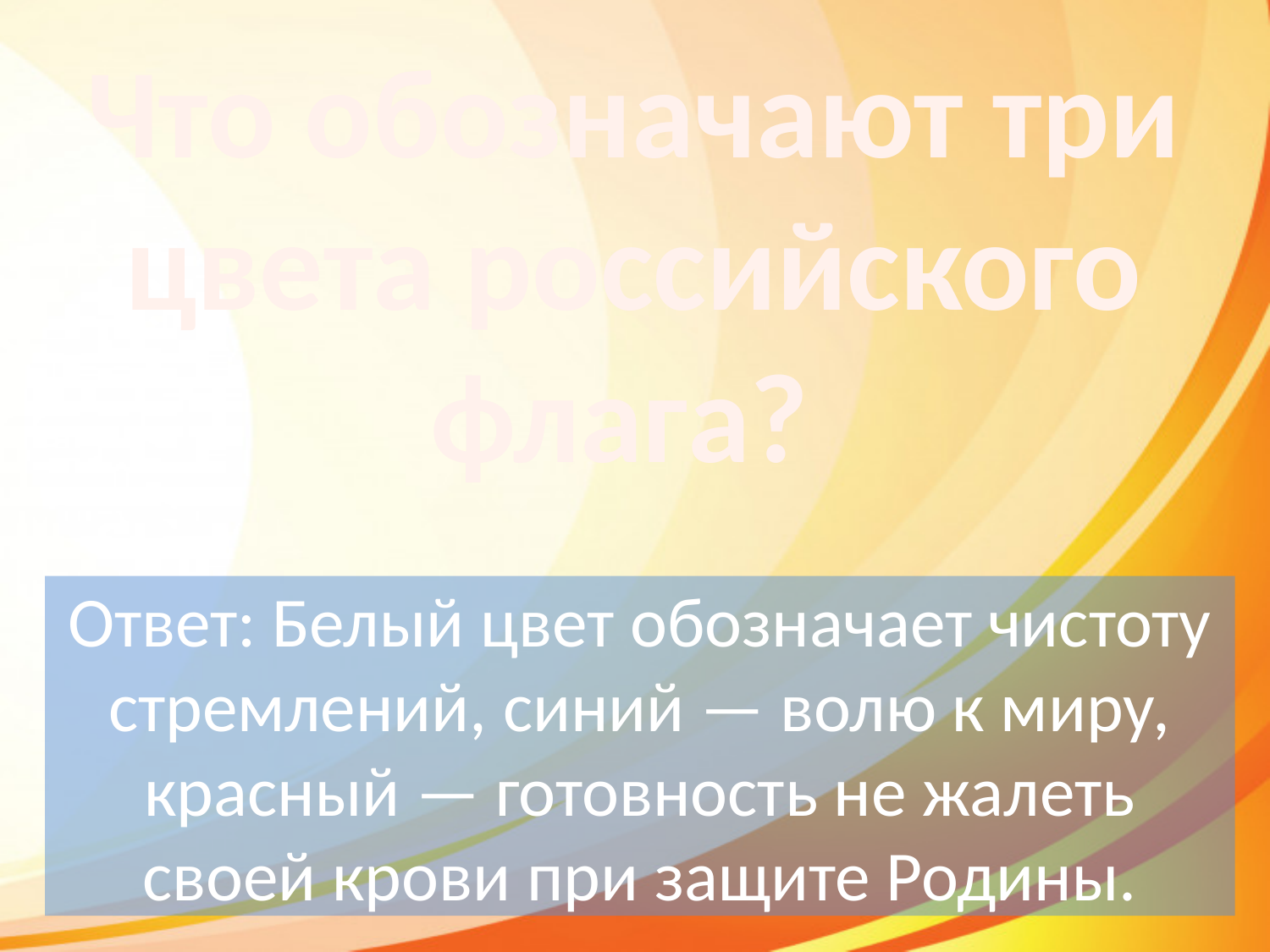

Что обозначают три цвета российского флага?
Ответ: Белый цвет обозначает чистоту стремлений, синий — волю к миру, красный — готовность не жалеть своей крови при защите Родины.